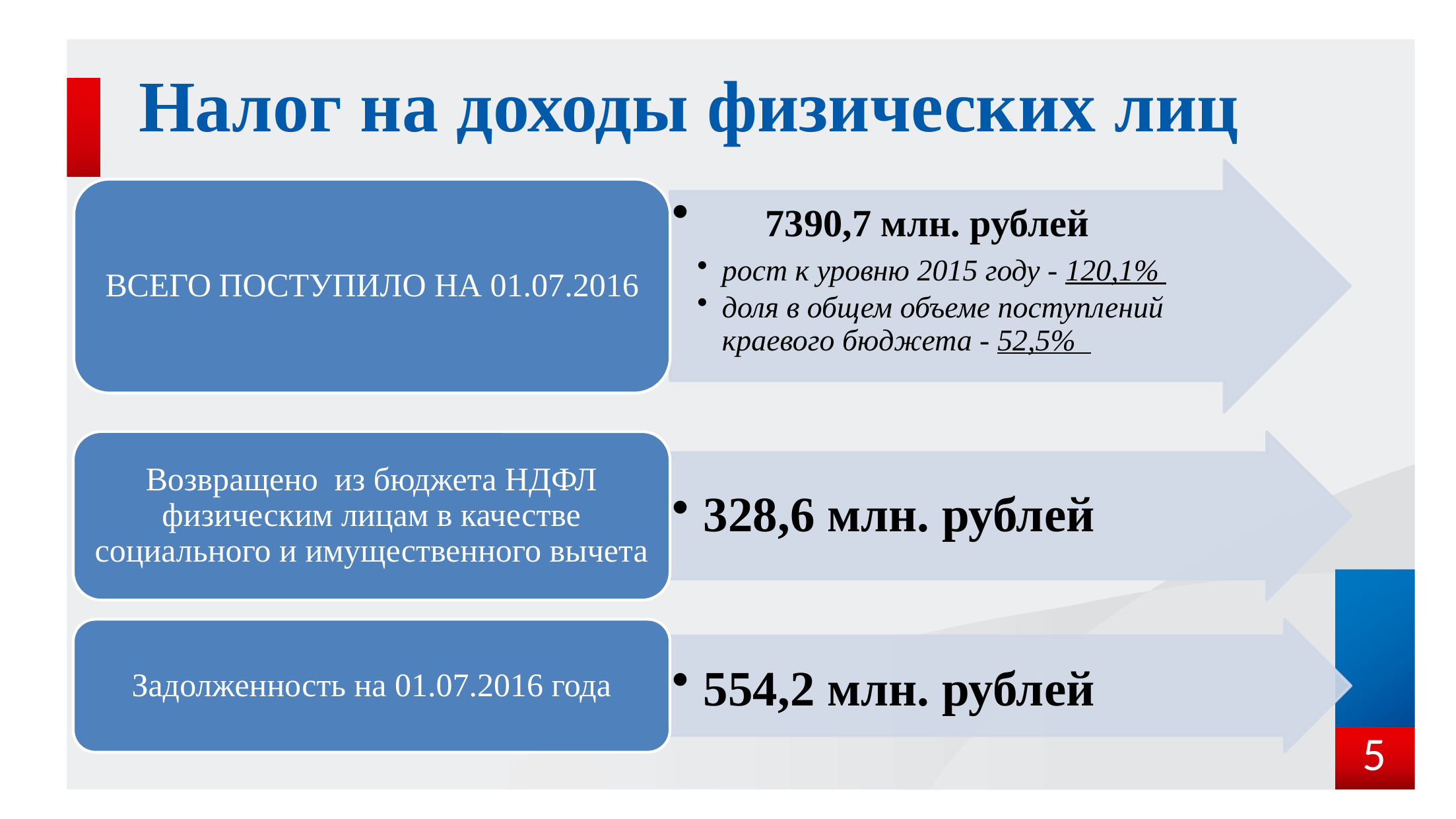

# Налог на доходы физических лиц
     7390,7 млн. рублей
рост к уровню 2015 году - 120,1%
доля в общем объеме поступлений краевого бюджета - 52,5%
ВСЕГО ПОСТУПИЛО НА 01.07.2016
328,6 млн. рублей
Возвращено  из бюджета НДФЛ физическим лицам в качестве социального и имущественного вычета
554,2 млн. рублей
Задолженность на 01.07.2016 года
5